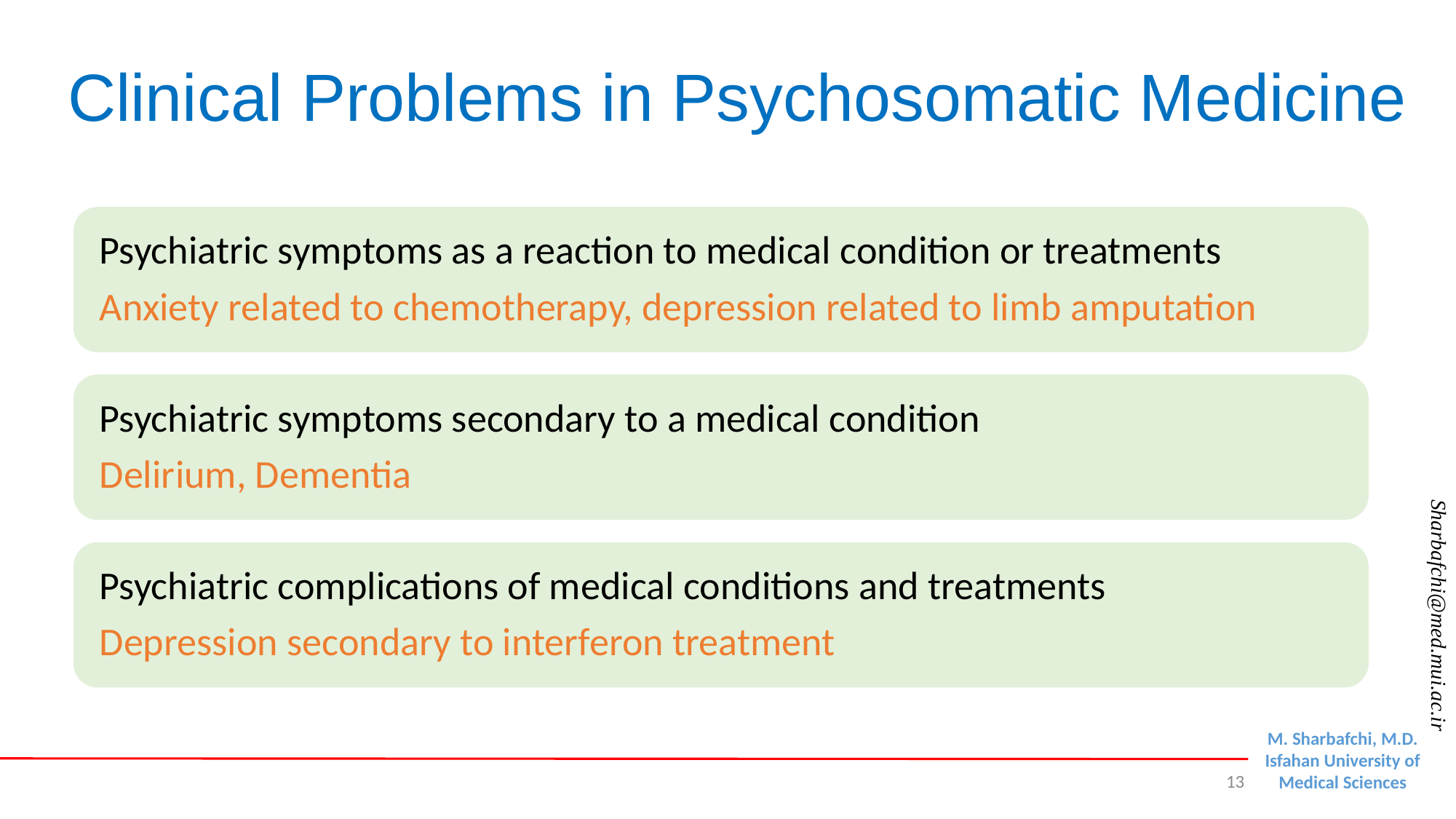

# Clinical Problems in Psychosomatic Medicine
Psychiatric symptoms as a reaction to medical condition or treatments
Anxiety related to chemotherapy, depression related to limb amputation
Psychiatric symptoms secondary to a medical condition
Delirium, Dementia
Psychiatric complications of medical conditions and treatments
Depression secondary to interferon treatment
13